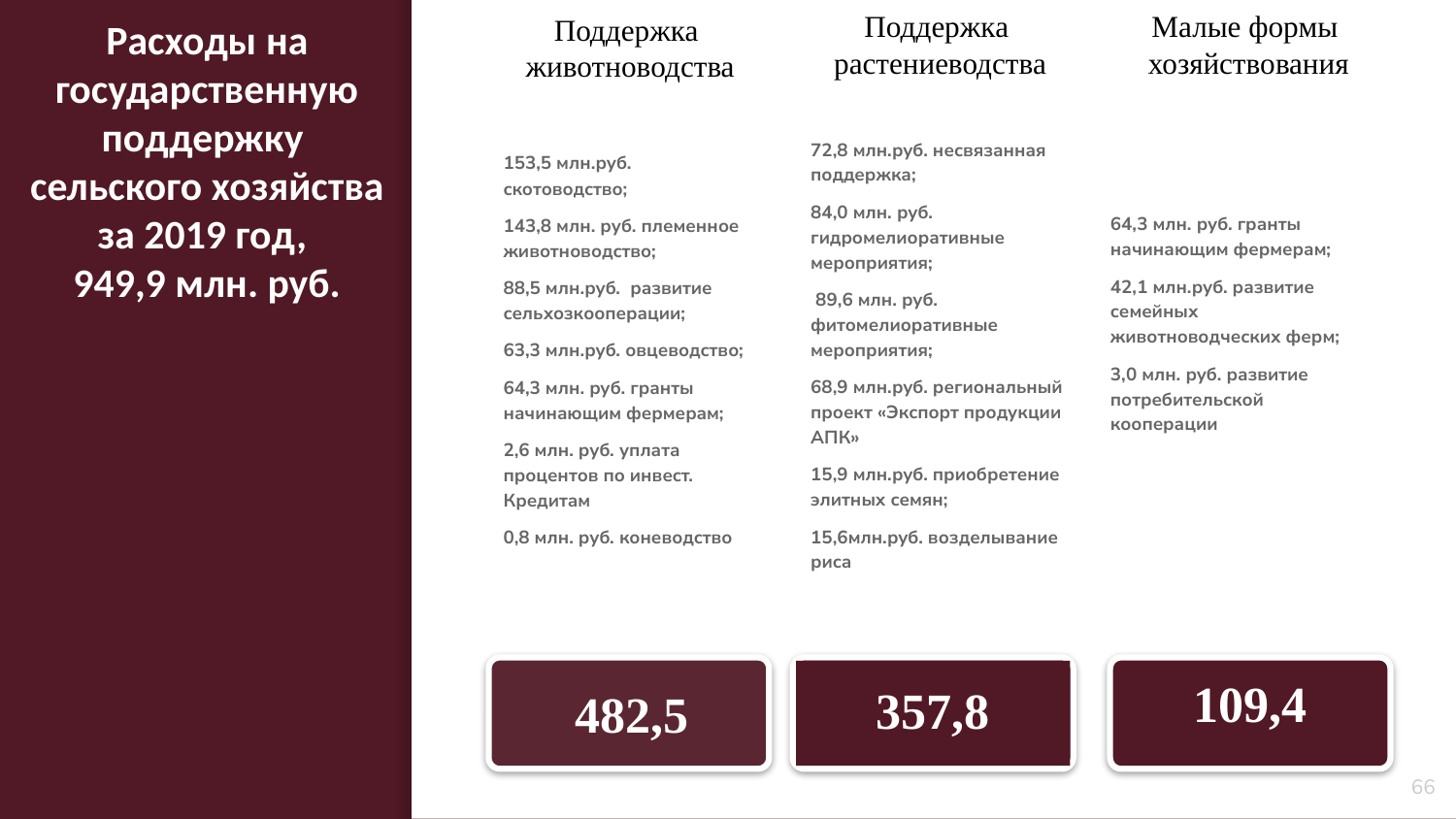

# Расходы на государственную поддержку сельского хозяйства за 2019 год, 949,9 млн. руб.
Поддержка
 растениеводства
Малые формы
хозяйствования
Поддержка
 животноводства

153,5 млн.руб. скотоводство;
143,8 млн. руб. племенное животноводство;
88,5 млн.руб.  развитие сельхозкооперации;
63,3 млн.руб. овцеводство;
64,3 млн. руб. гранты начинающим фермерам;
2,6 млн. руб. уплата процентов по инвест. Кредитам
0,8 млн. руб. коневодство
72,8 млн.руб. несвязанная поддержка;
84,0 млн. руб. гидромелиоративные мероприятия;
 89,6 млн. руб. фитомелиоративные мероприятия;
68,9 млн.руб. региональный проект «Экспорт продукции АПК»
15,9 млн.руб. приобретение элитных семян;
15,6млн.руб. возделывание риса

64,3 млн. руб. гранты начинающим фермерам;
42,1 млн.руб. развитие семейных животноводческих ферм;
3,0 млн. руб. развитие потребительской кооперации
109,4

482,5

357,8
66